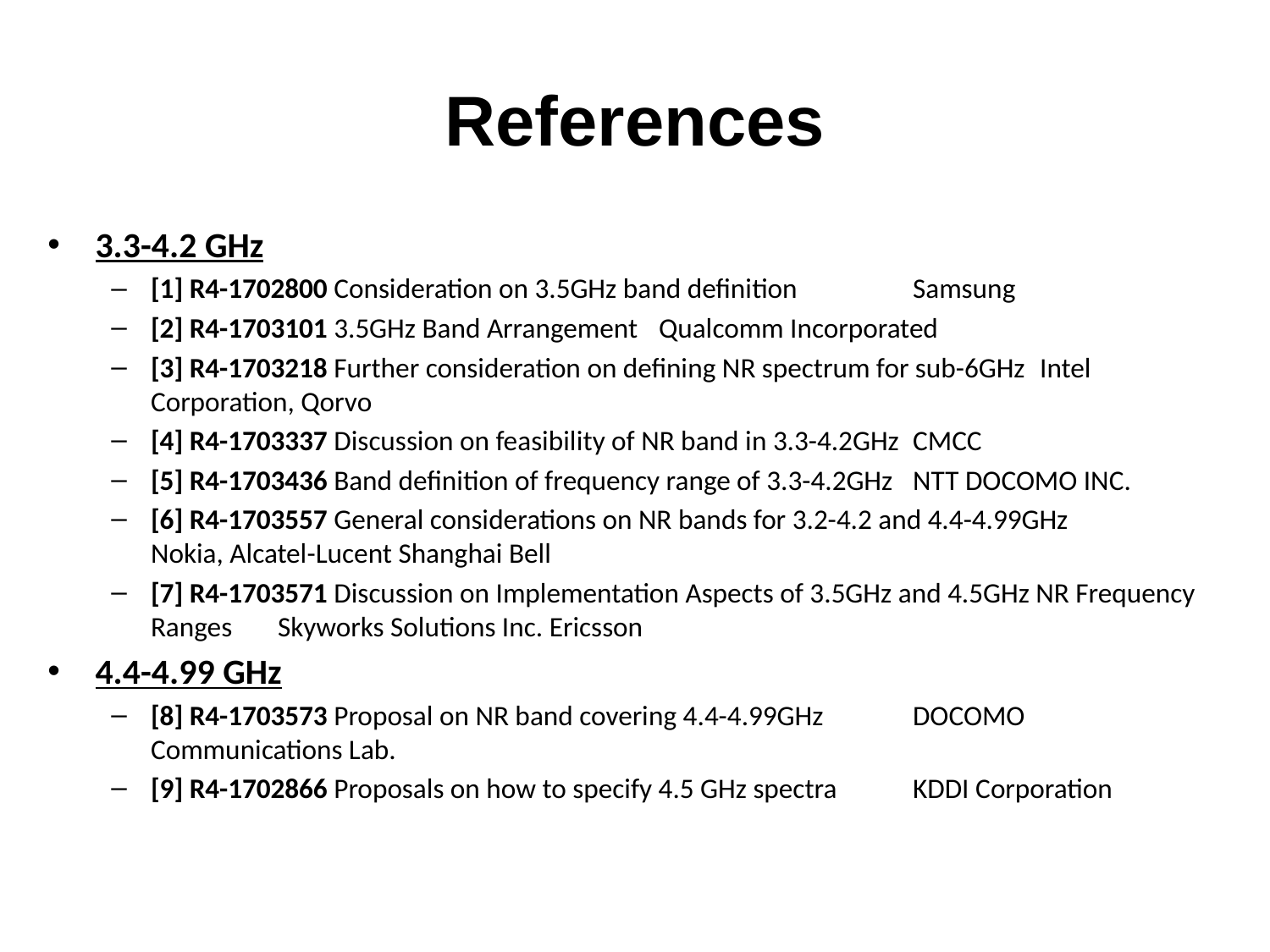

# References
3.3-4.2 GHz
[1] R4-1702800 Consideration on 3.5GHz band definition	Samsung
[2] R4-1703101 3.5GHz Band Arrangement	Qualcomm Incorporated
[3] R4-1703218 Further consideration on defining NR spectrum for sub-6GHz	Intel Corporation, Qorvo
[4] R4-1703337 Discussion on feasibility of NR band in 3.3-4.2GHz	CMCC
[5] R4-1703436 Band definition of frequency range of 3.3-4.2GHz	NTT DOCOMO INC.
[6] R4-1703557 General considerations on NR bands for 3.2-4.2 and 4.4-4.99GHz	Nokia, Alcatel-Lucent Shanghai Bell
[7] R4-1703571 Discussion on Implementation Aspects of 3.5GHz and 4.5GHz NR Frequency Ranges	Skyworks Solutions Inc. Ericsson
4.4-4.99 GHz
[8] R4-1703573 Proposal on NR band covering 4.4-4.99GHz	DOCOMO Communications Lab.
[9] R4-1702866 Proposals on how to specify 4.5 GHz spectra	KDDI Corporation